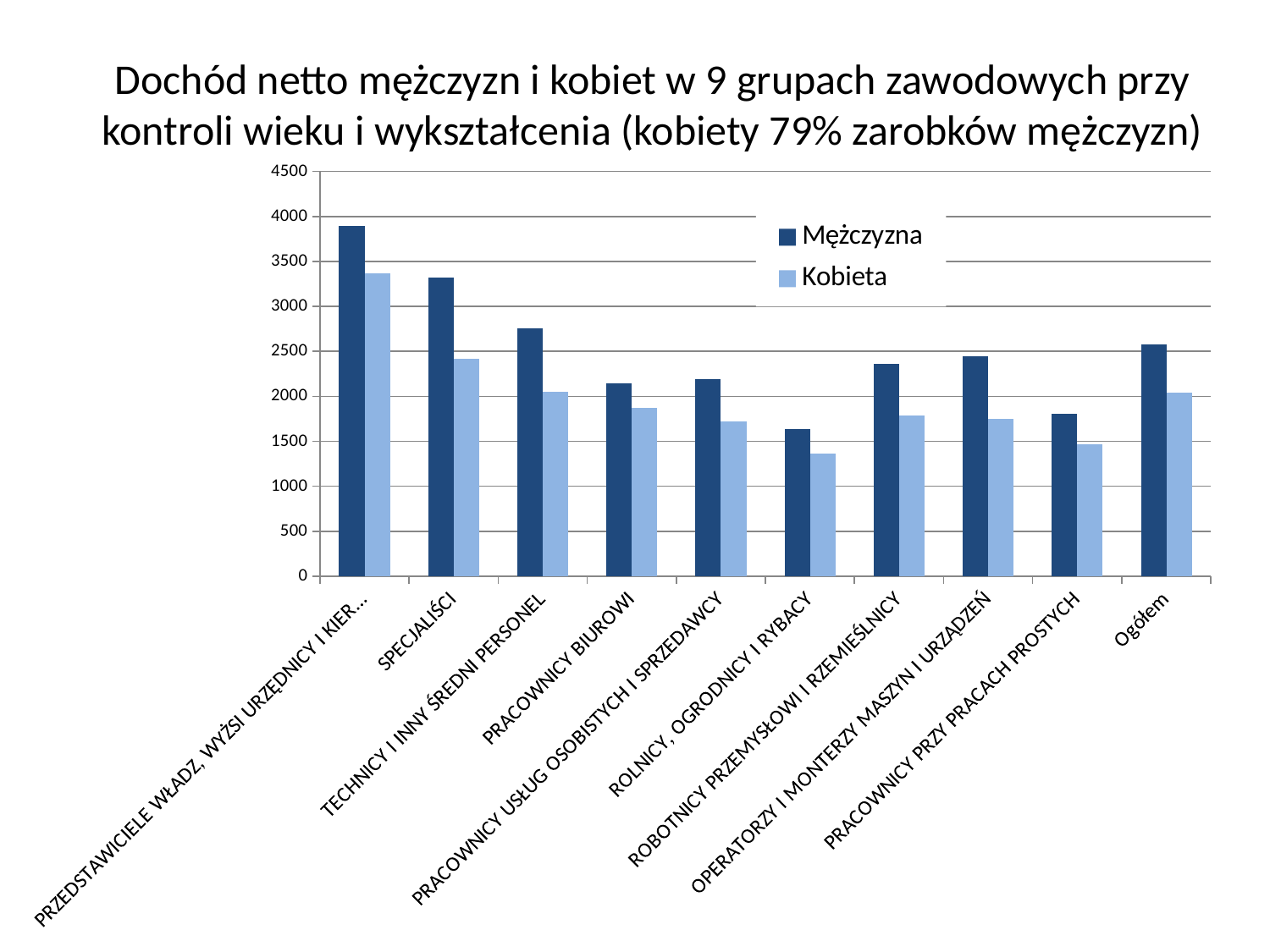

Dochód netto mężczyzn i kobiet w 9 grupach zawodowych przy kontroli wieku i wykształcenia (kobiety 79% zarobków mężczyzn)

### Chart

| Category | Mężczyzna | Kobieta |
|---|---|---|
| PRZEDSTAWICIELE WŁADZ, WYŻSI URZĘDNICY I KIEROWNICY | 3891.0 | 3370.0 |
| SPECJALIŚCI | 3324.0 | 2421.0 |
| TECHNICY I INNY ŚREDNI PERSONEL | 2758.0 | 2050.0 |
| PRACOWNICY BIUROWI | 2148.0 | 1874.0 |
| PRACOWNICY USŁUG OSOBISTYCH I SPRZEDAWCY | 2194.0 | 1719.0 |
| ROLNICY, OGRODNICY I RYBACY | 1641.0 | 1367.0 |
| ROBOTNICY PRZEMYSŁOWI I RZEMIEŚLNICY | 2357.0 | 1788.0 |
| OPERATORZY I MONTERZY MASZYN I URZĄDZEŃ | 2445.0 | 1747.0 |
| PRACOWNICY PRZY PRACACH PROSTYCH | 1807.0 | 1468.0 |
| Ogółem | 2579.0 | 2040.0 |